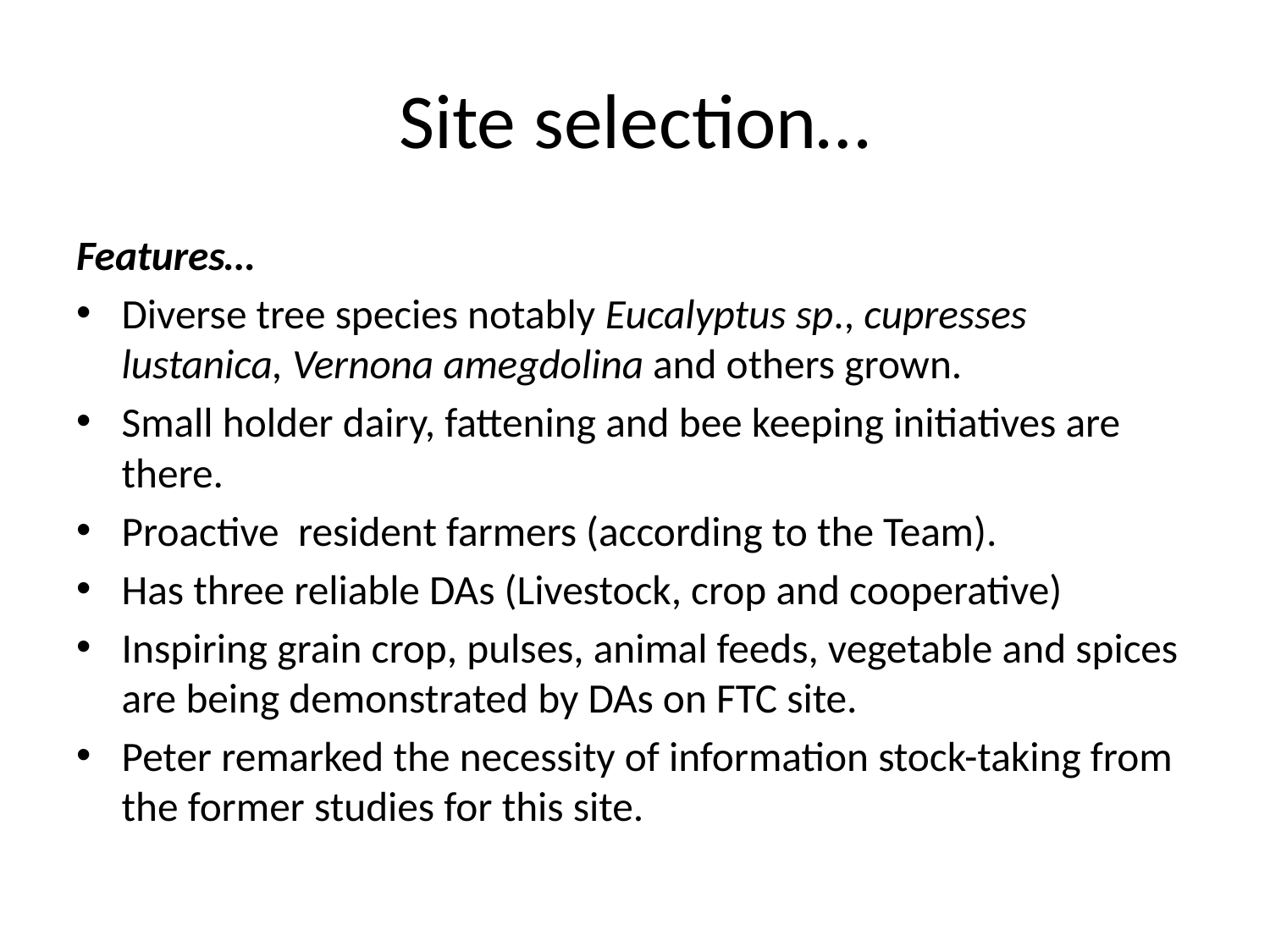

# Site selection…
Features…
Diverse tree species notably Eucalyptus sp., cupresses lustanica, Vernona amegdolina and others grown.
Small holder dairy, fattening and bee keeping initiatives are there.
Proactive  resident farmers (according to the Team).
Has three reliable DAs (Livestock, crop and cooperative)
Inspiring grain crop, pulses, animal feeds, vegetable and spices  are being demonstrated by DAs on FTC site.
Peter remarked the necessity of information stock-taking from the former studies for this site.